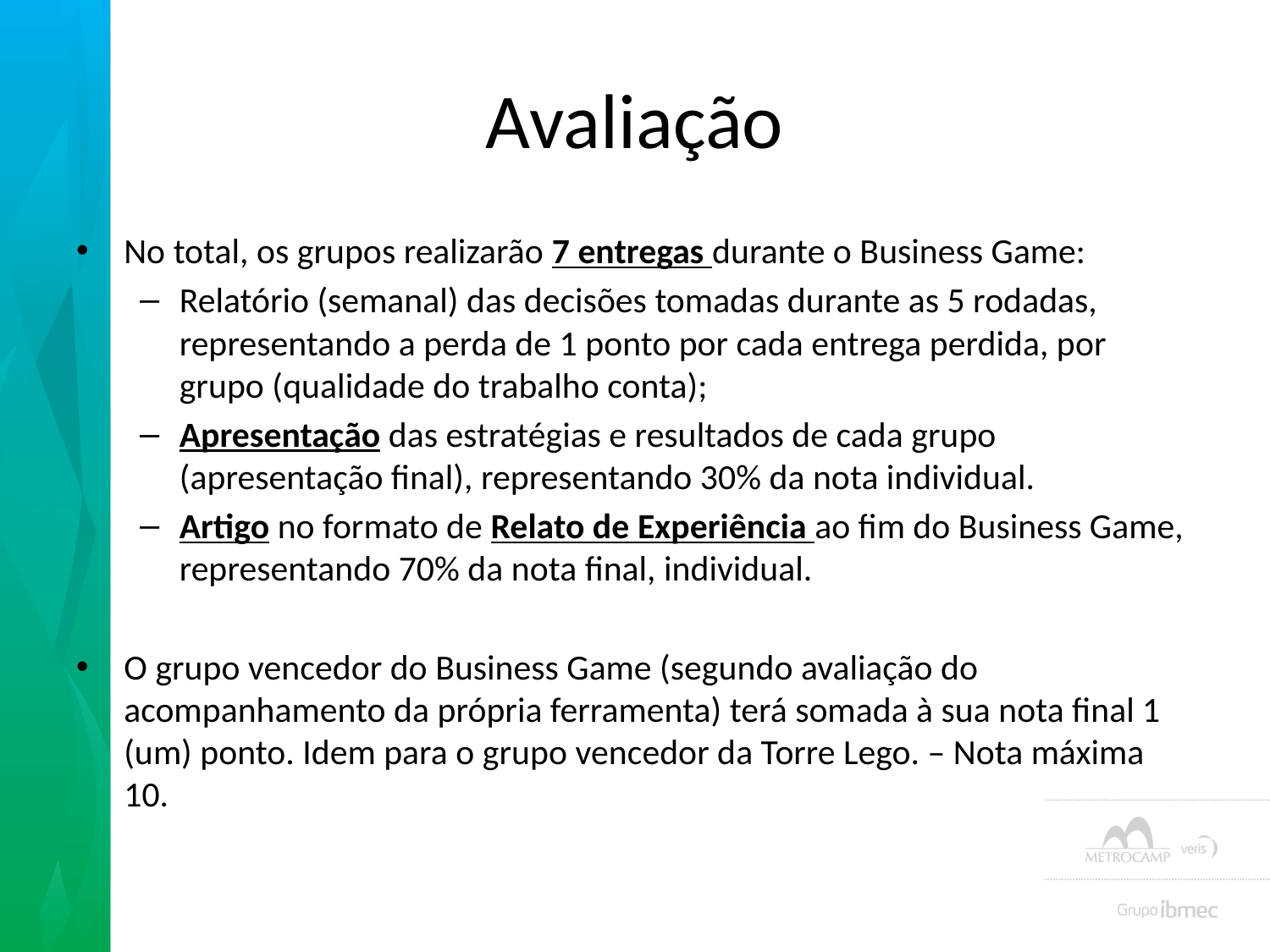

# Avaliação
No total, os grupos realizarão 7 entregas durante o Business Game:
Relatório (semanal) das decisões tomadas durante as 5 rodadas, representando a perda de 1 ponto por cada entrega perdida, por grupo (qualidade do trabalho conta);
Apresentação das estratégias e resultados de cada grupo (apresentação final), representando 30% da nota individual.
Artigo no formato de Relato de Experiência ao fim do Business Game, representando 70% da nota final, individual.

O grupo vencedor do Business Game (segundo avaliação do acompanhamento da própria ferramenta) terá somada à sua nota final 1 (um) ponto. Idem para o grupo vencedor da Torre Lego. – Nota máxima 10.